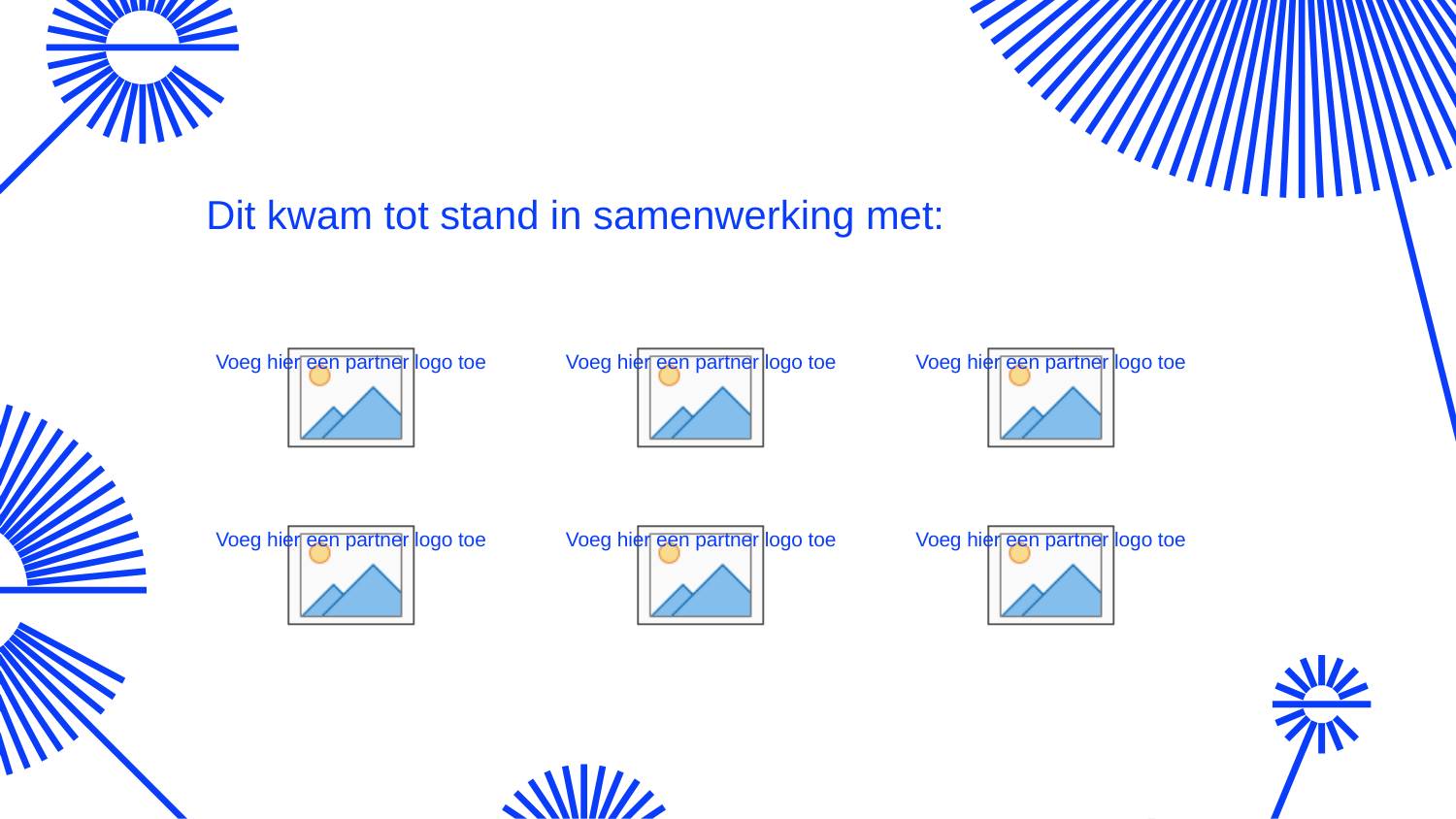

# Dit kwam tot stand in samenwerking met: